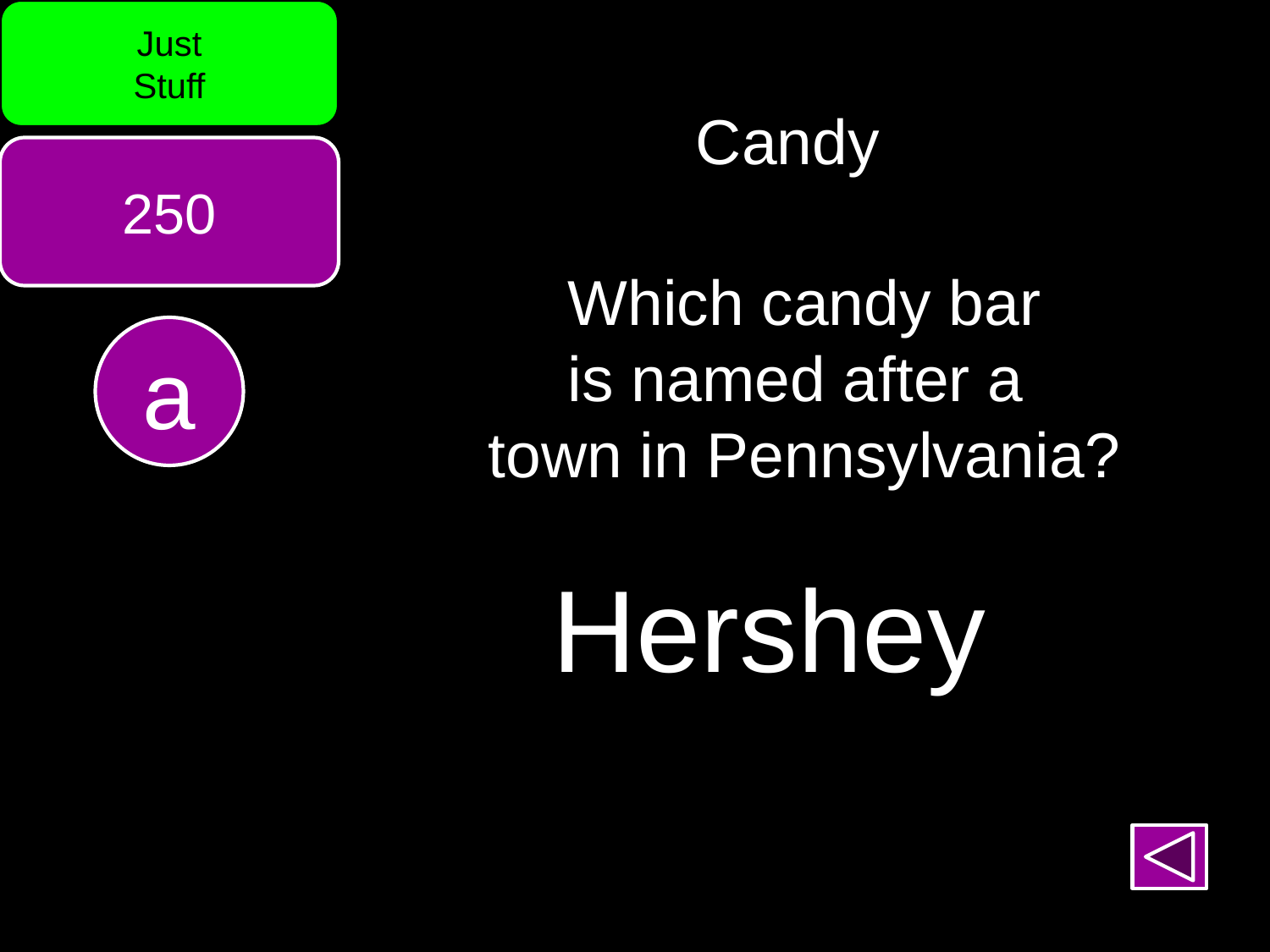

Just
Stuff
Candy
250

Which candy bar
is named after a
town in Pennsylvania?
a
Hershey